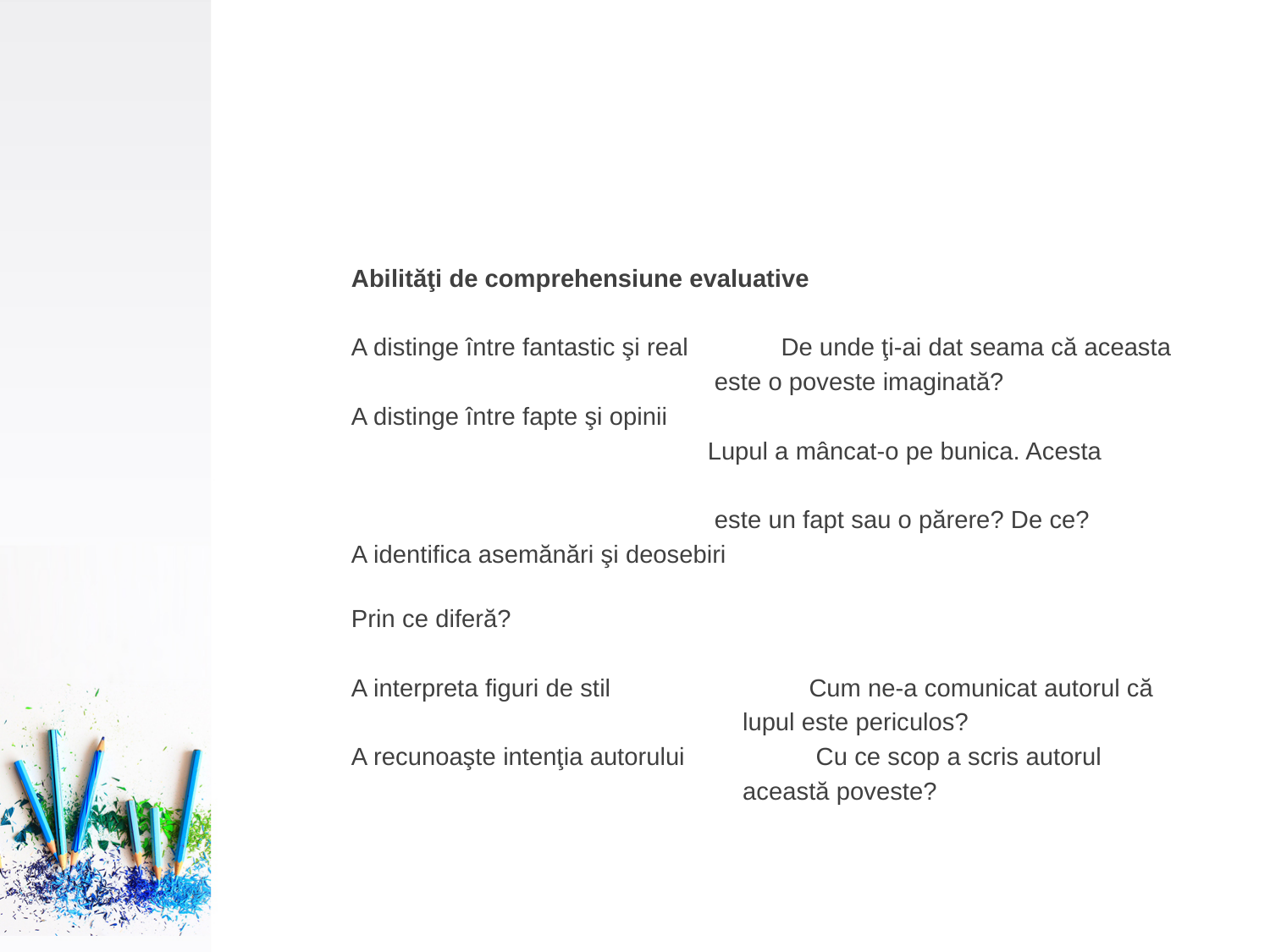

#

Abilităţi de comprehensiune evaluative

A distinge între fantastic şi real	       De unde ţi-ai dat seama că aceasta
                                                    este o poveste imaginată?
A distinge între fapte şi opinii
                                                   Lupul a mâncat-o pe bunica. Acesta

                                                    este un fapt sau o părere? De ce?
A identifica asemănări şi deosebiri
Prin ce diferă?

A interpreta figuri de stil	           Cum ne-a comunicat autorul că
                                                        lupul este periculos?
A recunoaşte intenţia autorului	            Cu ce scop a scris autorul
                                                        această poveste?